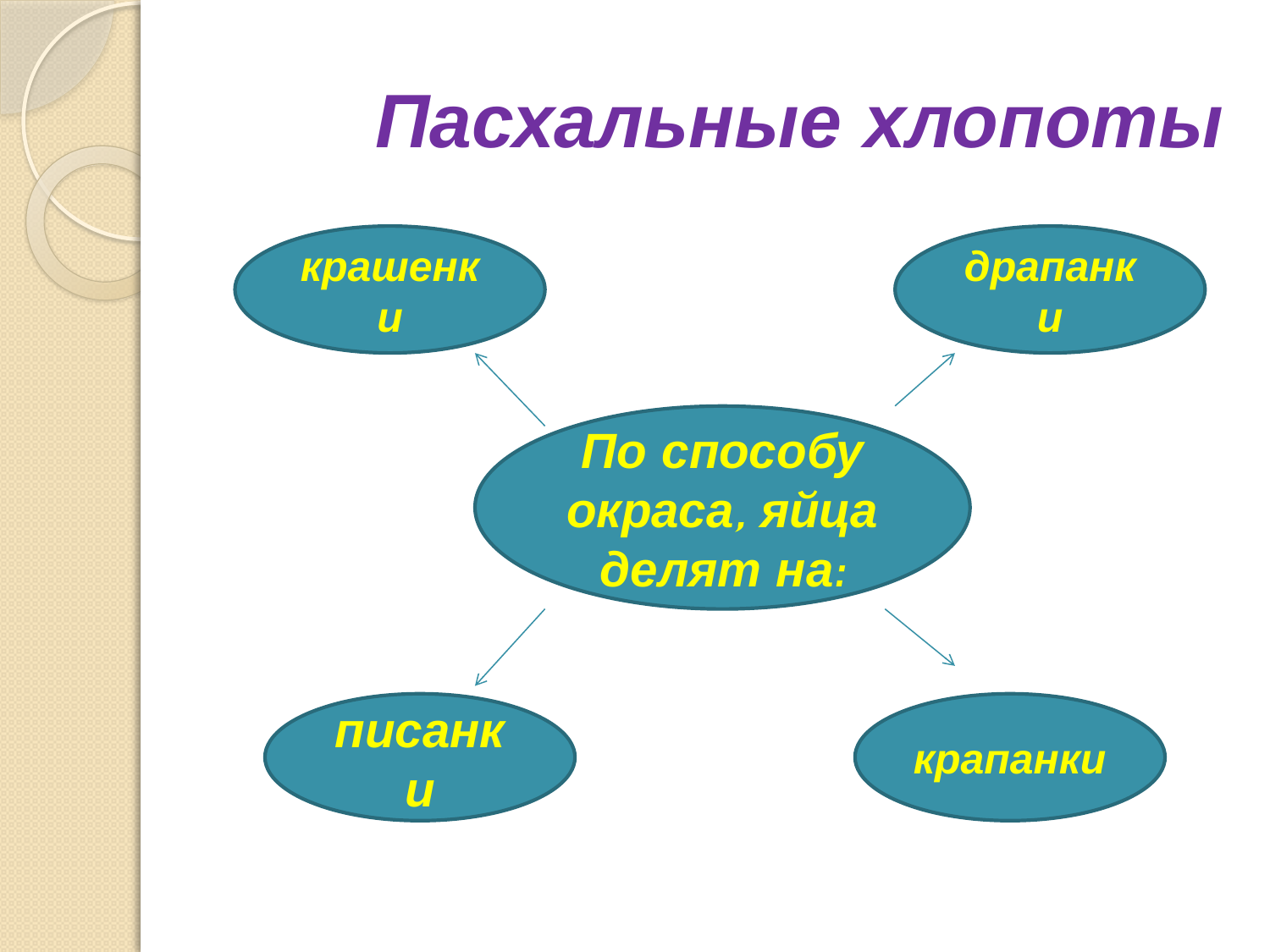

# Пасхальные хлопоты

крашенки
драпанки
По способу окраса, яйца делят на:
писанки
крапанки